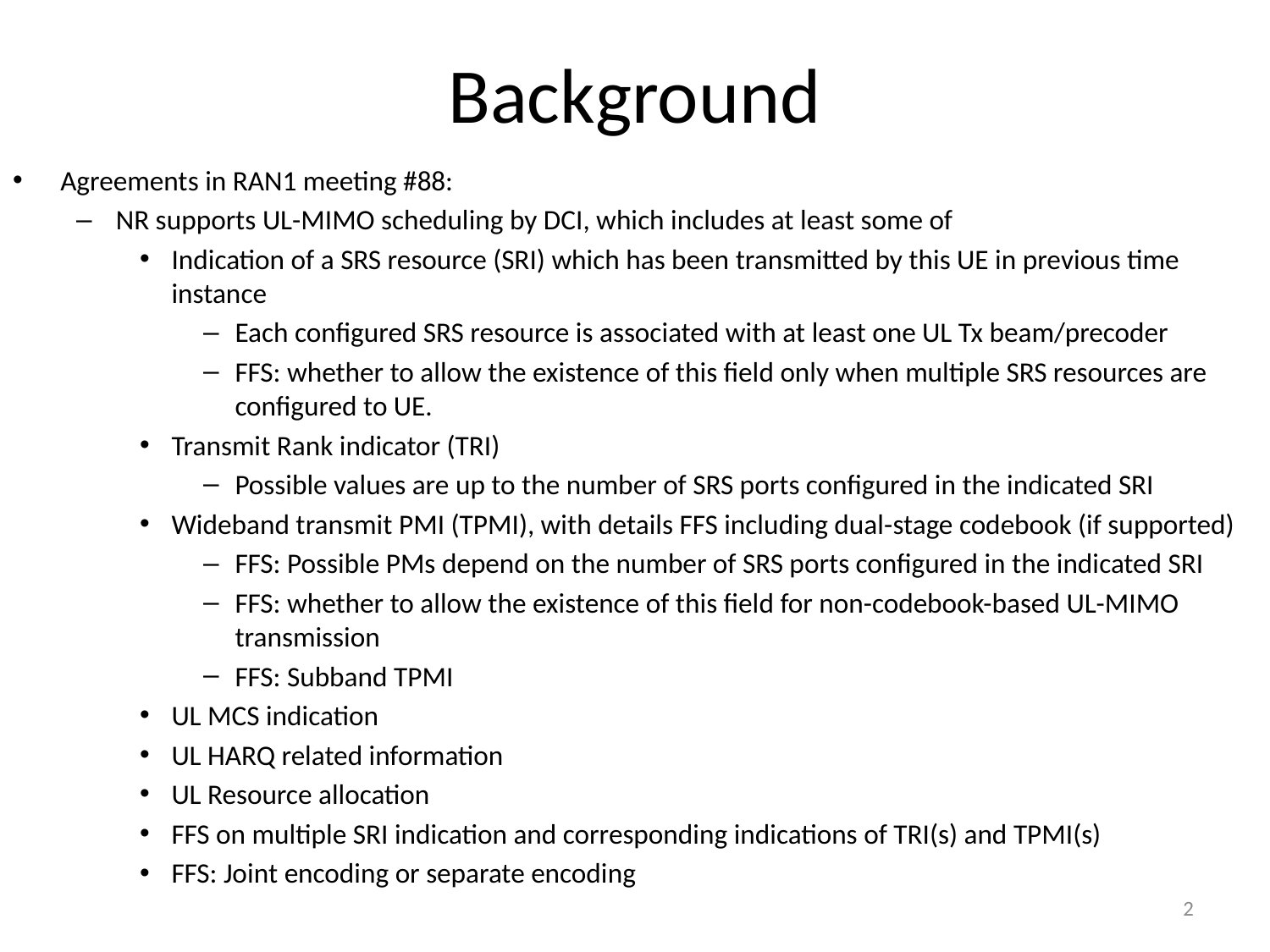

# Background
Agreements in RAN1 meeting #88:
NR supports UL-MIMO scheduling by DCI, which includes at least some of
Indication of a SRS resource (SRI) which has been transmitted by this UE in previous time instance
Each configured SRS resource is associated with at least one UL Tx beam/precoder
FFS: whether to allow the existence of this field only when multiple SRS resources are configured to UE.
Transmit Rank indicator (TRI)
Possible values are up to the number of SRS ports configured in the indicated SRI
Wideband transmit PMI (TPMI), with details FFS including dual-stage codebook (if supported)
FFS: Possible PMs depend on the number of SRS ports configured in the indicated SRI
FFS: whether to allow the existence of this field for non-codebook-based UL-MIMO transmission
FFS: Subband TPMI
UL MCS indication
UL HARQ related information
UL Resource allocation
FFS on multiple SRI indication and corresponding indications of TRI(s) and TPMI(s)
FFS: Joint encoding or separate encoding

2